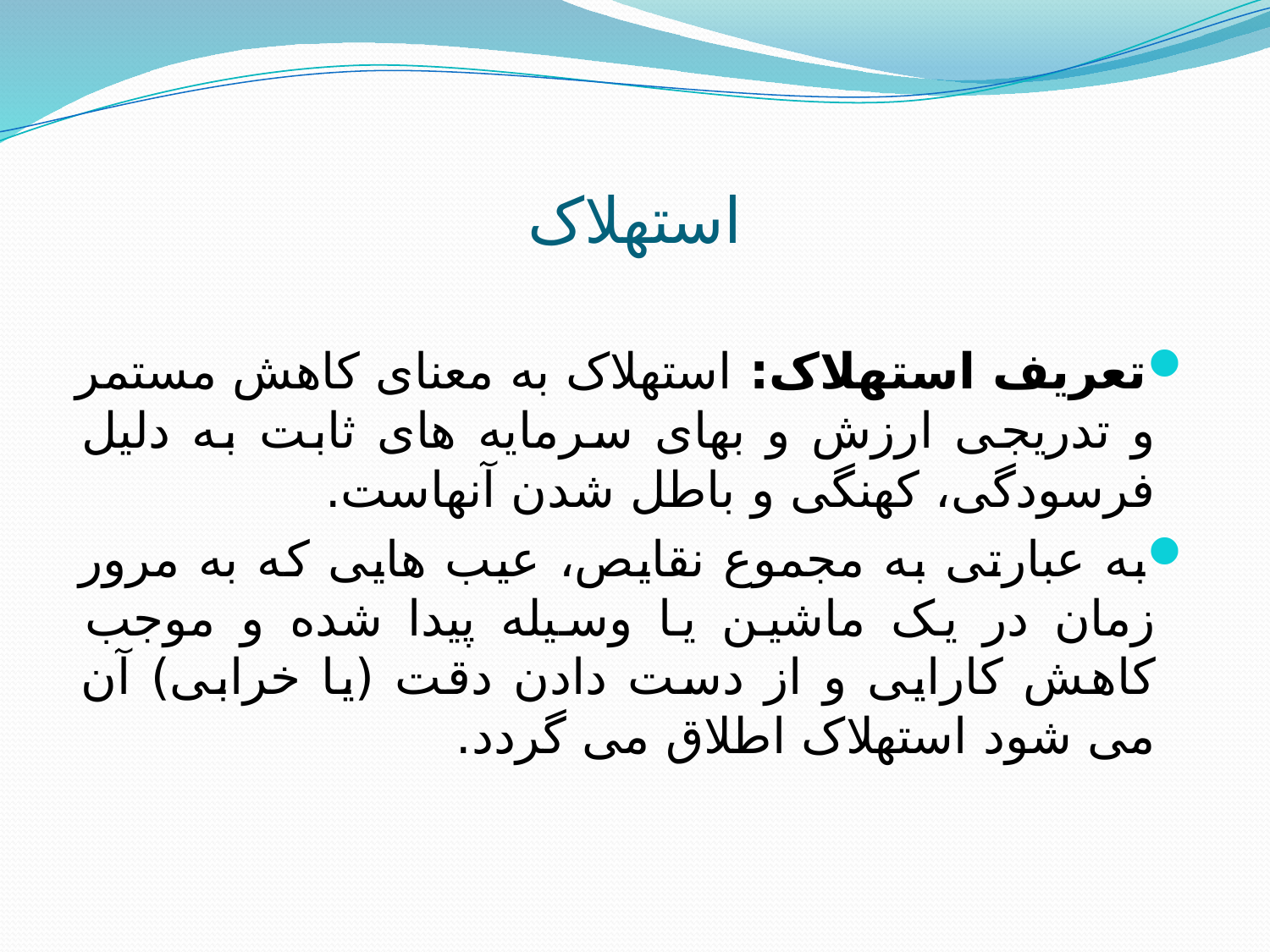

# استهلاک

تعریف استهلاک: استهلاک به معنای کاهش مستمر و تدریجی ارزش و بهای سرمایه های ثابت به دلیل فرسودگی، کهنگی و باطل شدن آنهاست.
به عبارتی به مجموع نقایص، عیب هایی که به مرور زمان در یک ماشین یا وسیله پیدا شده و موجب کاهش کارایی و از دست دادن دقت (یا خرابی) آن می شود استهلاک اطلاق می گردد.